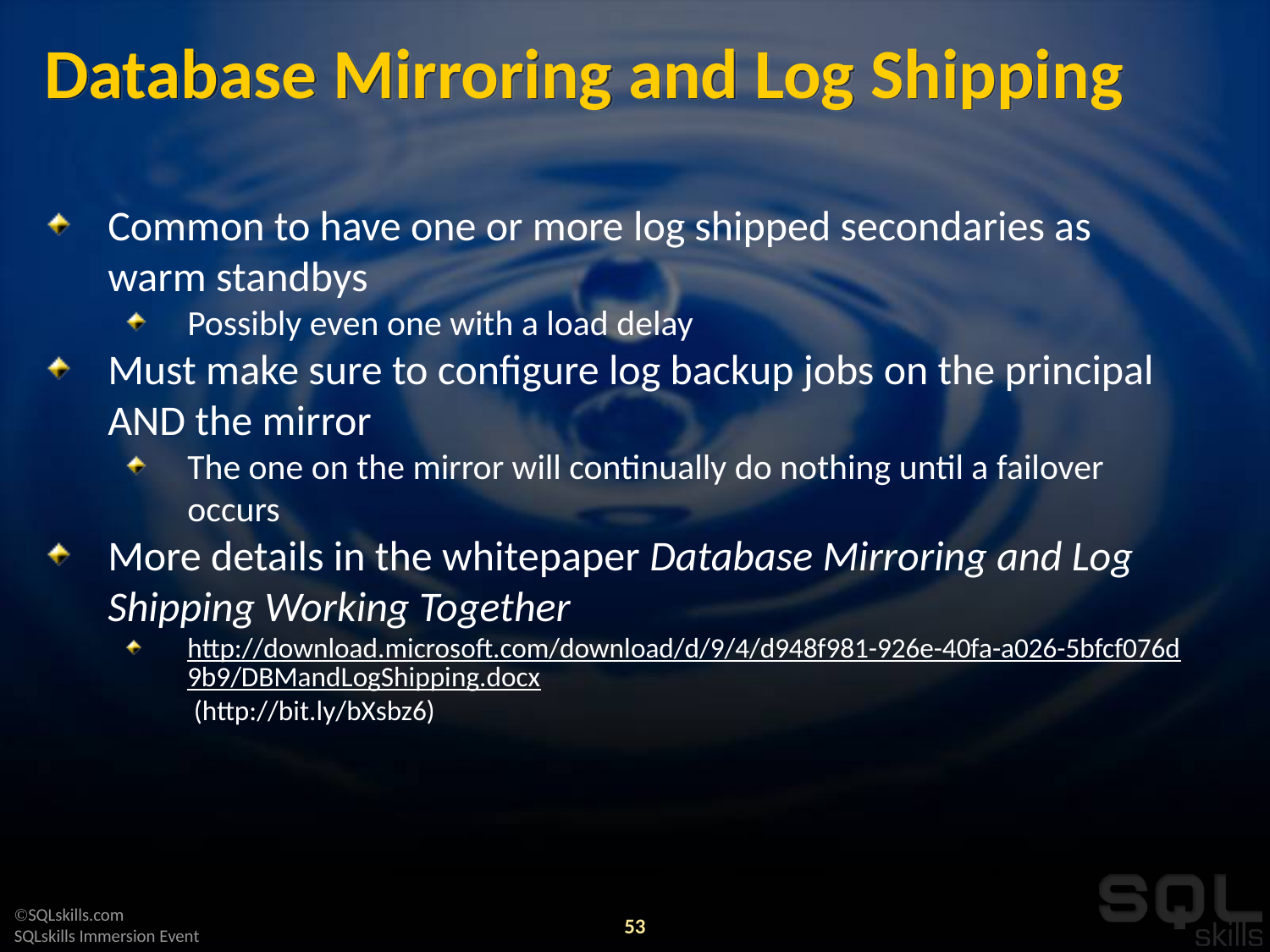

# Database Mirroring and Log Shipping
Common to have one or more log shipped secondaries as warm standbys
Possibly even one with a load delay
Must make sure to configure log backup jobs on the principal AND the mirror
The one on the mirror will continually do nothing until a failover occurs
More details in the whitepaper Database Mirroring and Log Shipping Working Together
http://download.microsoft.com/download/d/9/4/d948f981-926e-40fa-a026-5bfcf076d9b9/DBMandLogShipping.docx (http://bit.ly/bXsbz6)
53